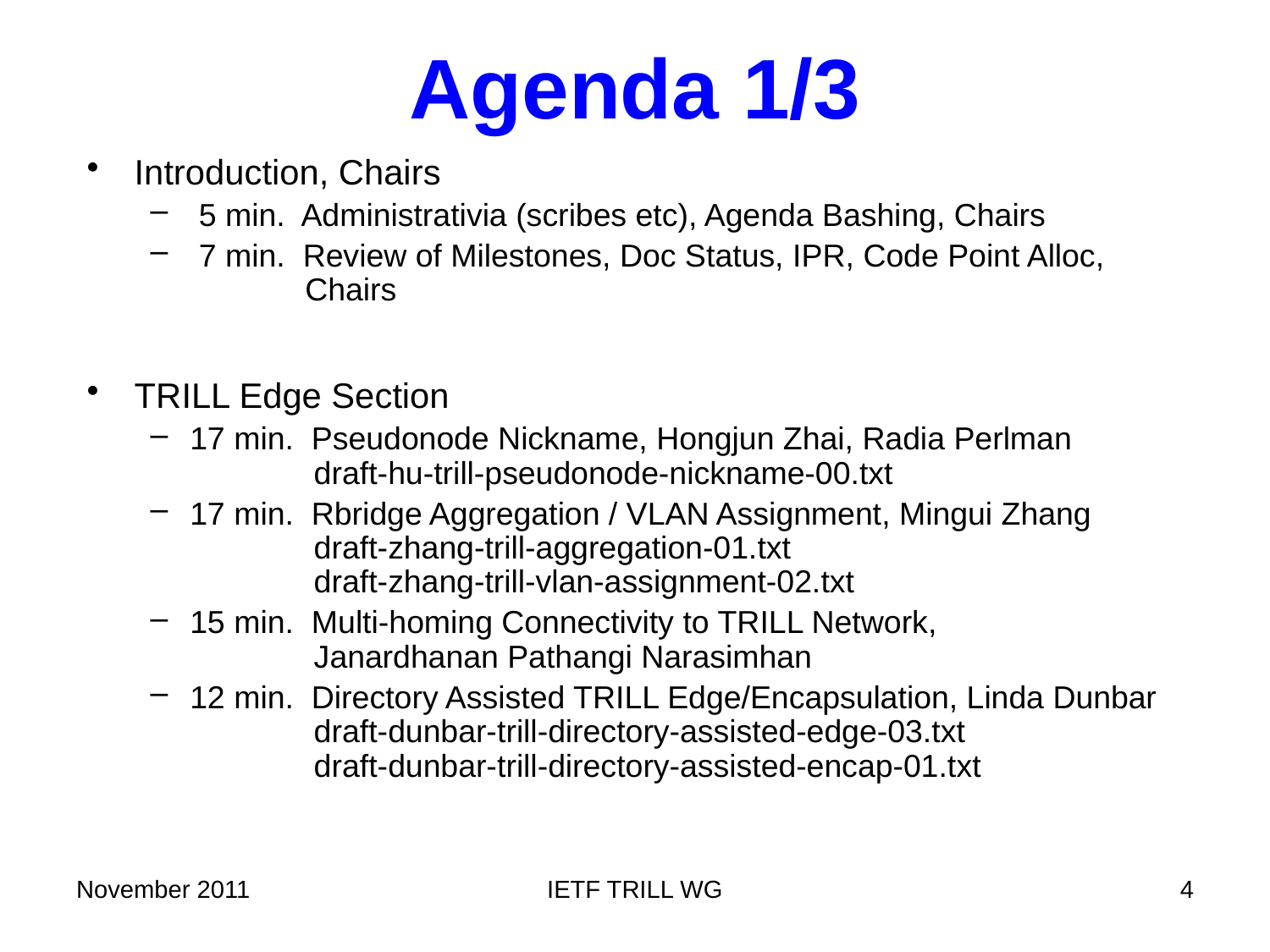

# Agenda 1/3
Introduction, Chairs
 5 min.  Administrativia (scribes etc), Agenda Bashing, Chairs
 7 min.  Review of Milestones, Doc Status, IPR, Code Point Alloc,
             Chairs

TRILL Edge Section
17 min.  Pseudonode Nickname, Hongjun Zhai, Radia Perlman
              draft-hu-trill-pseudonode-nickname-00.txt
17 min.  Rbridge Aggregation / VLAN Assignment, Mingui Zhang
              draft-zhang-trill-aggregation-01.txt
              draft-zhang-trill-vlan-assignment-02.txt
15 min.  Multi-homing Connectivity to TRILL Network,
              Janardhanan Pathangi Narasimhan
12 min.  Directory Assisted TRILL Edge/Encapsulation, Linda Dunbar
              draft-dunbar-trill-directory-assisted-edge-03.txt
              draft-dunbar-trill-directory-assisted-encap-01.txt
November 2011
IETF TRILL WG
4